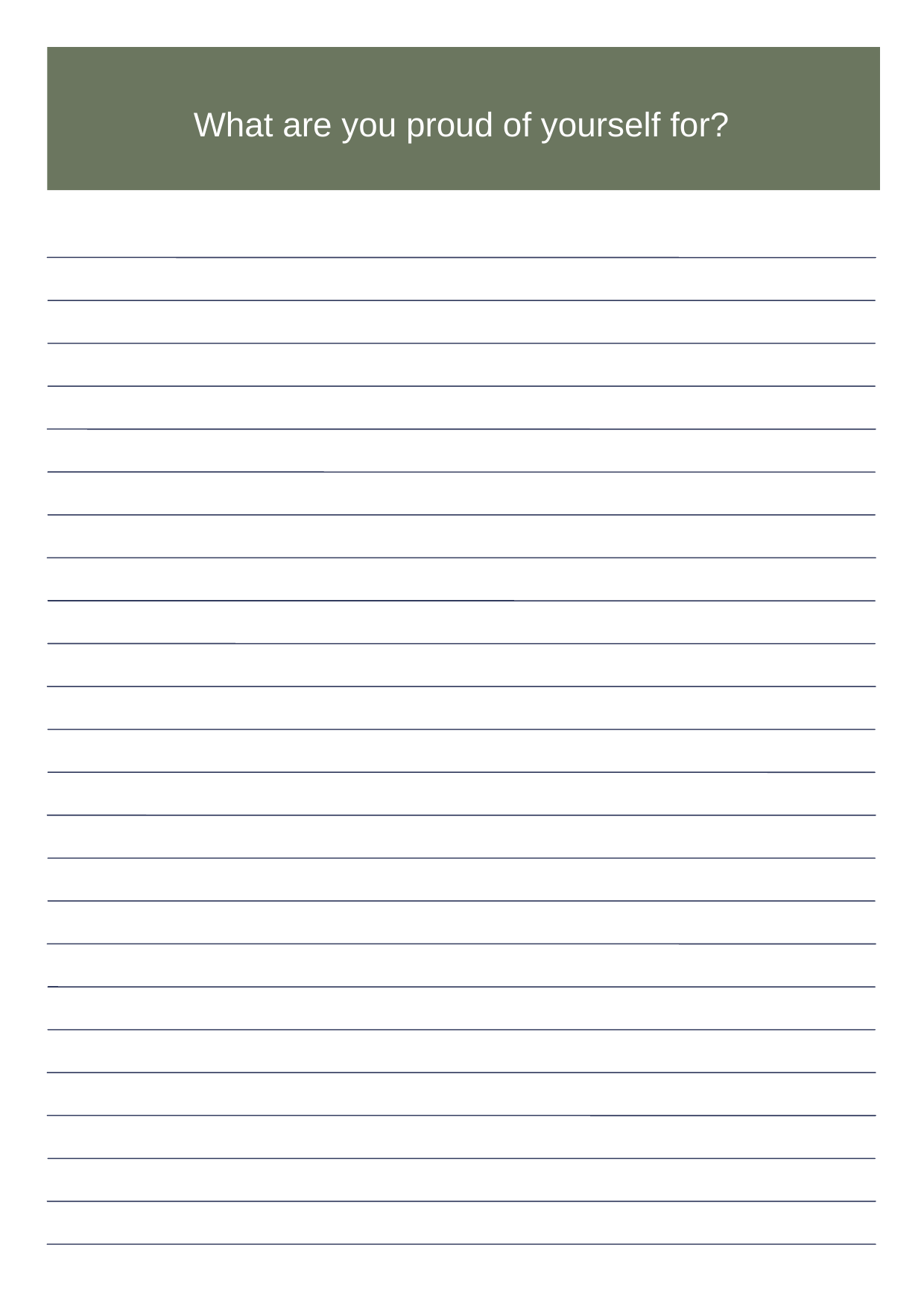

What are you proud of yourself for?